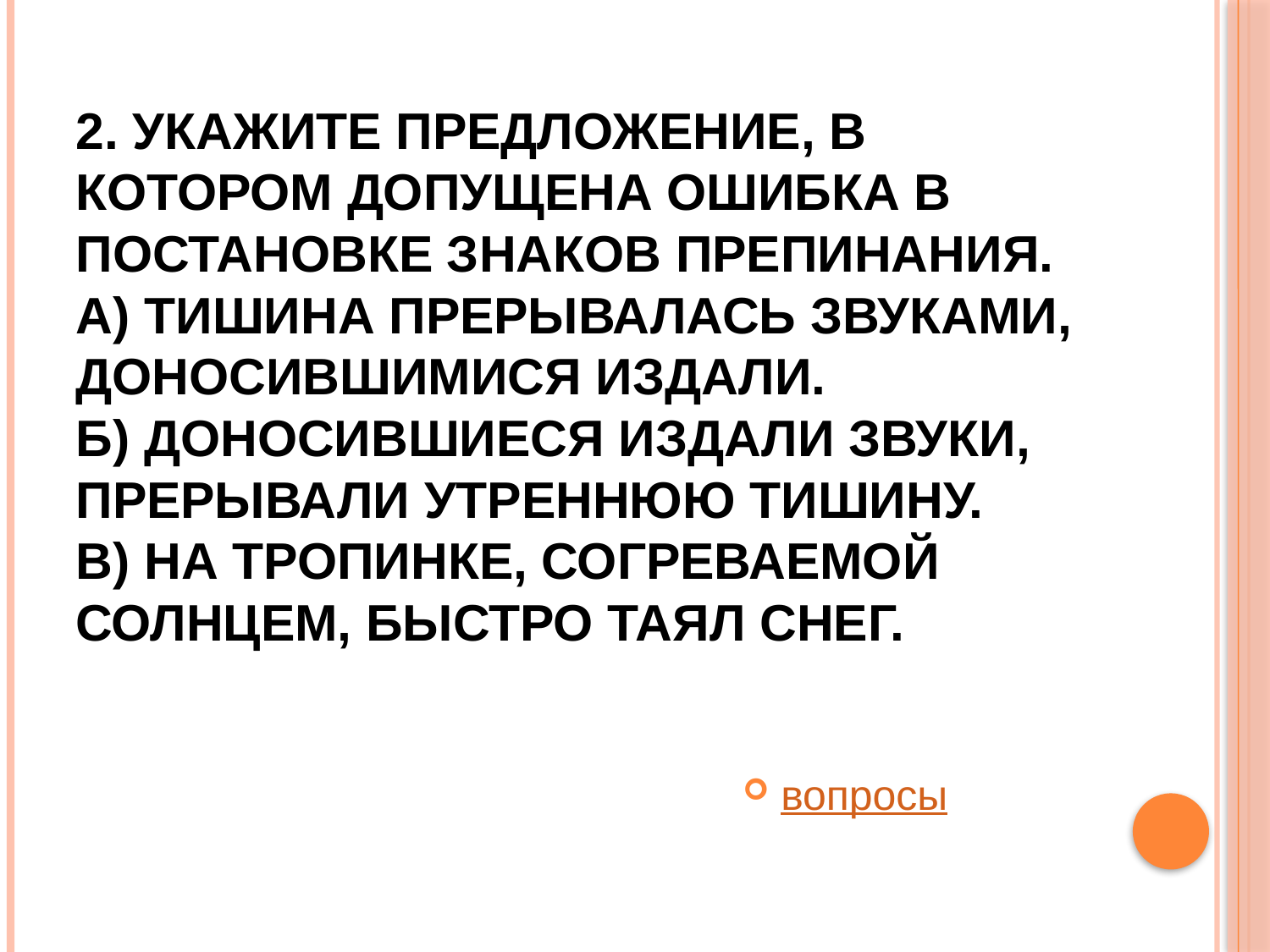

# 2. Укажите предложение, в котором допущена ошибка в постановке знаков препинания. а) Тишина прерывалась звуками, доносившимися издали. б) Доносившиеся издали звуки, прерывали утреннюю тишину. в) На тропинке, согреваемой солнцем, быстро таял снег.
вопросы